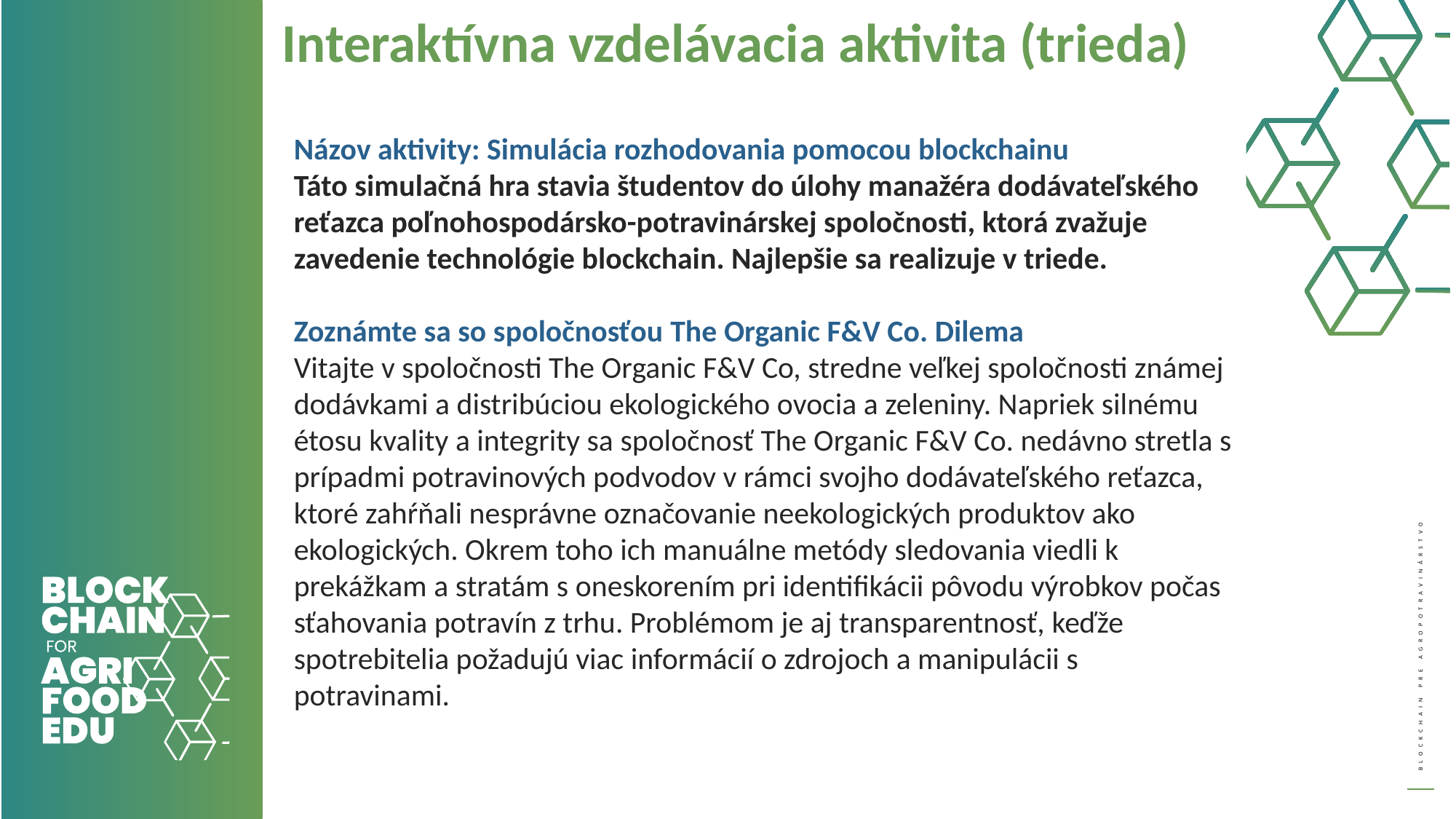

Interaktívna vzdelávacia aktivita (trieda)

Názov aktivity: Simulácia rozhodovania pomocou blockchainu
Táto simulačná hra stavia študentov do úlohy manažéra dodávateľského reťazca poľnohospodársko-potravinárskej spoločnosti, ktorá zvažuje zavedenie technológie blockchain. Najlepšie sa realizuje v triede.

Zoznámte sa so spoločnosťou The Organic F&V Co. Dilema
Vitajte v spoločnosti The Organic F&V Co, stredne veľkej spoločnosti známej dodávkami a distribúciou ekologického ovocia a zeleniny. Napriek silnému étosu kvality a integrity sa spoločnosť The Organic F&V Co. nedávno stretla s prípadmi potravinových podvodov v rámci svojho dodávateľského reťazca, ktoré zahŕňali nesprávne označovanie neekologických produktov ako ekologických. Okrem toho ich manuálne metódy sledovania viedli k prekážkam a stratám s oneskorením pri identifikácii pôvodu výrobkov počas sťahovania potravín z trhu. Problémom je aj transparentnosť, keďže spotrebitelia požadujú viac informácií o zdrojoch a manipulácii s potravinami.